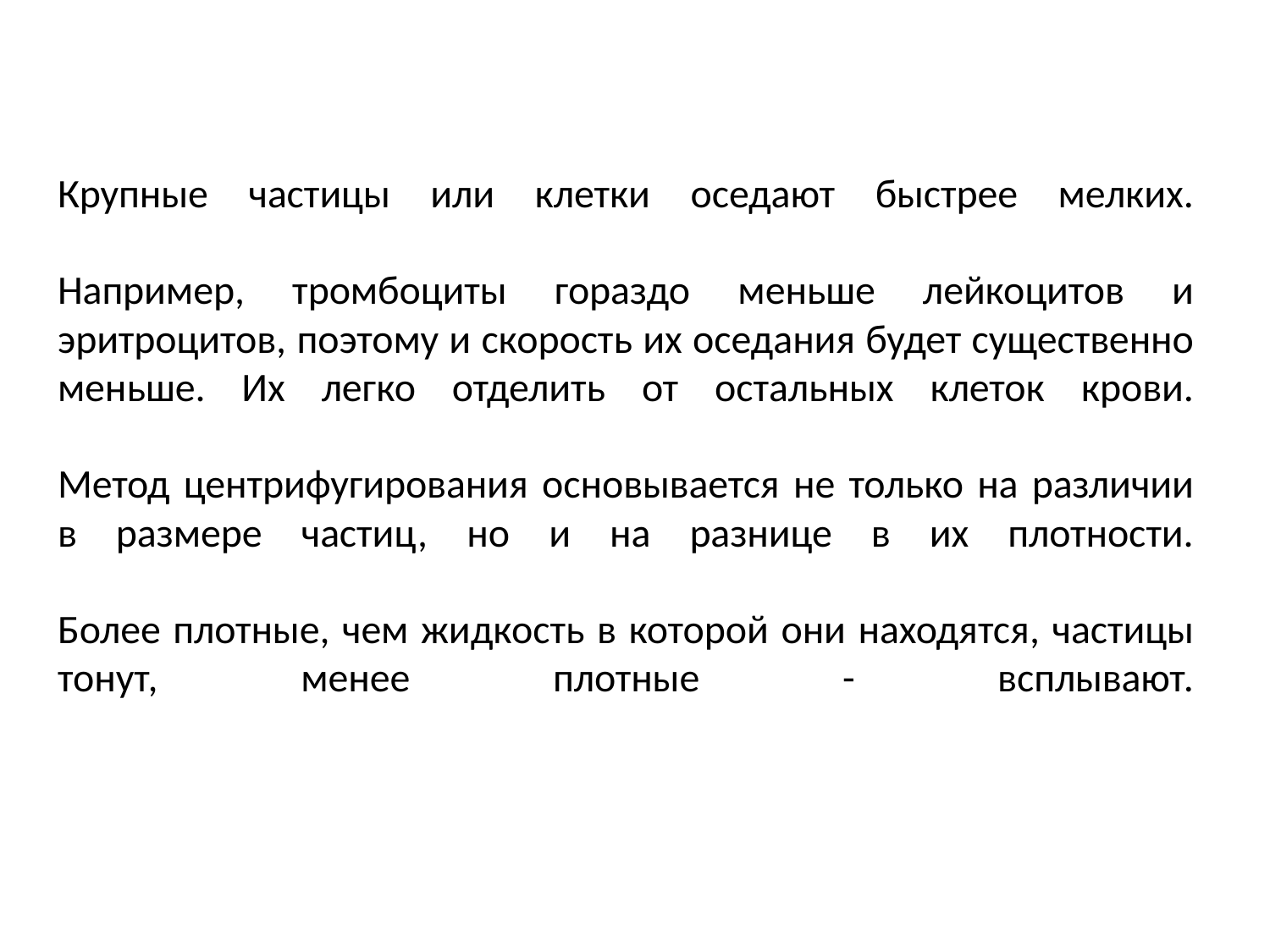

# Крупные частицы или клетки оседают быстрее мелких. Например, тромбоциты гораздо меньше лейкоцитов и эритроцитов, поэтому и скорость их оседания будет существенно меньше. Их легко отделить от остальных клеток крови. Метод центрифугирования основывается не только на различии в размере частиц, но и на разнице в их плотности. Более плотные, чем жидкость в которой они находятся, частицы тонут, менее плотные - всплывают.